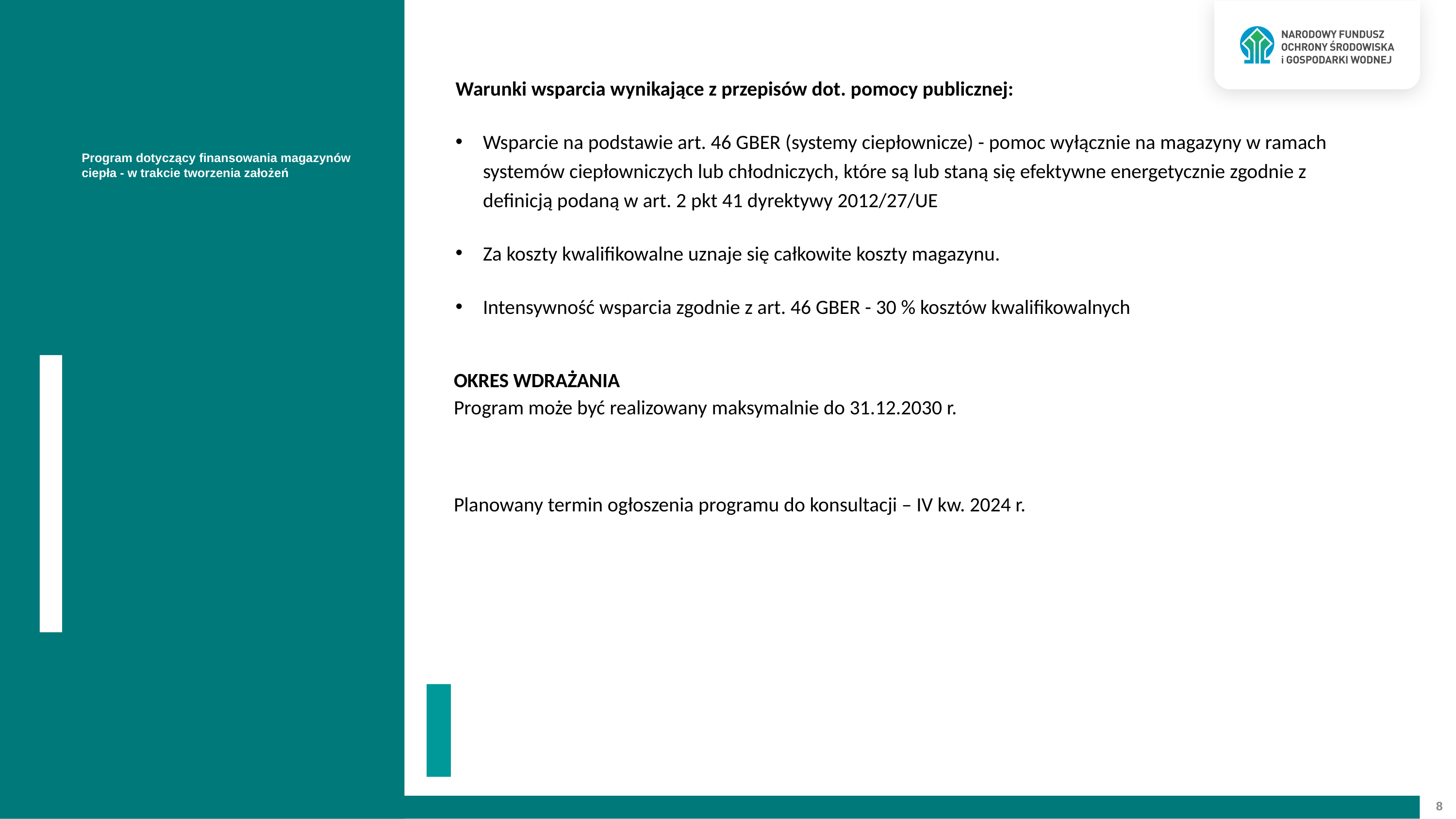

Warunki wsparcia wynikające z przepisów dot. pomocy publicznej:
Wsparcie na podstawie art. 46 GBER (systemy ciepłownicze) - pomoc wyłącznie na magazyny w ramach systemów ciepłowniczych lub chłodniczych, które są lub staną się efektywne energetycznie zgodnie z definicją podaną w art. 2 pkt 41 dyrektywy 2012/27/UE
Za koszty kwalifikowalne uznaje się całkowite koszty magazynu.
Intensywność wsparcia zgodnie z art. 46 GBER - 30 % kosztów kwalifikowalnych
Program dotyczący finansowania magazynów ciepła - w trakcie tworzenia założeń

OKRES WDRAŻANIA
Program może być realizowany maksymalnie do 31.12.2030 r.

Planowany termin ogłoszenia programu do konsultacji – IV kw. 2024 r.

8